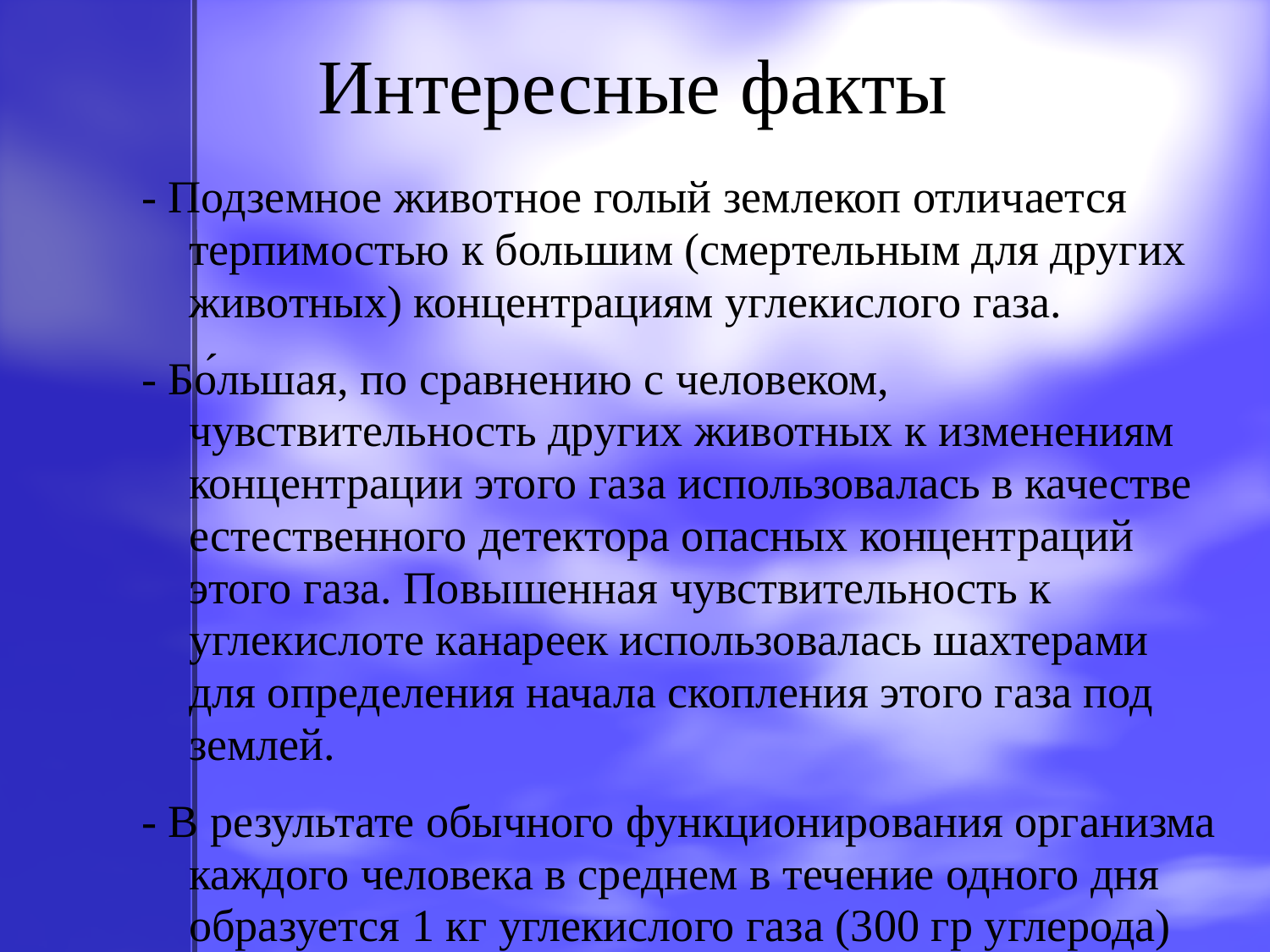

Интересные факты
# - Подземное животное голый землекоп отличается терпимостью к большим (смертельным для других животных) концентрациям углекислого газа.
- Бо́льшая, по сравнению с человеком, чувствительность других животных к изменениям концентрации этого газа использовалась в качестве естественного детектора опасных концентраций этого газа. Повышенная чувствительность к углекислоте канареек использовалась шахтерами для определения начала скопления этого газа под землей.
- В результате обычного функционирования организма каждого человека в среднем в течение одного дня образуется 1 кг углекислого газа (300 гр углерода)